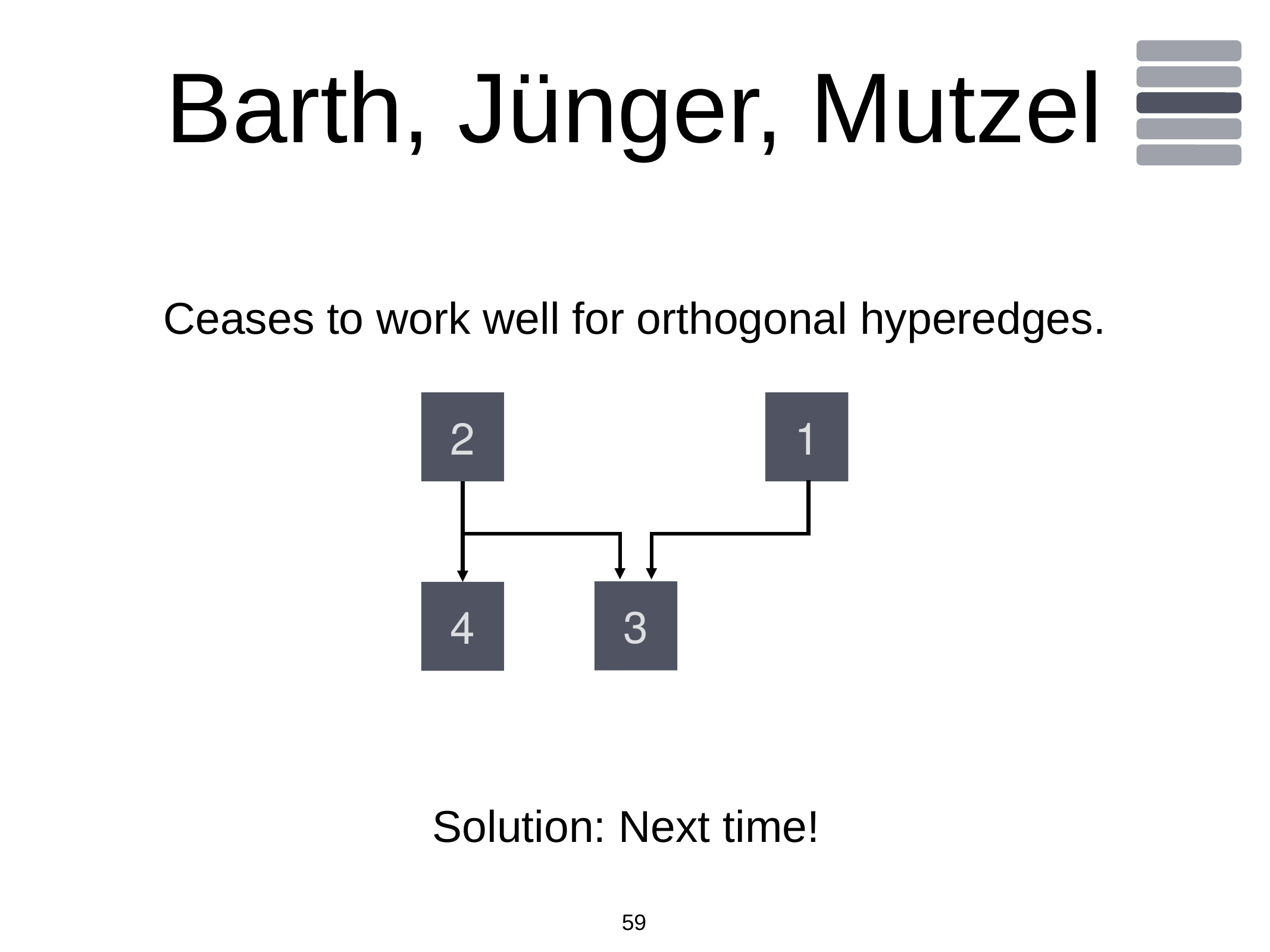

# Barth, Jünger, Mutzel
Ceases to work well for orthogonal hyperedges.

2
1

3
4
Solution: Next time!
59